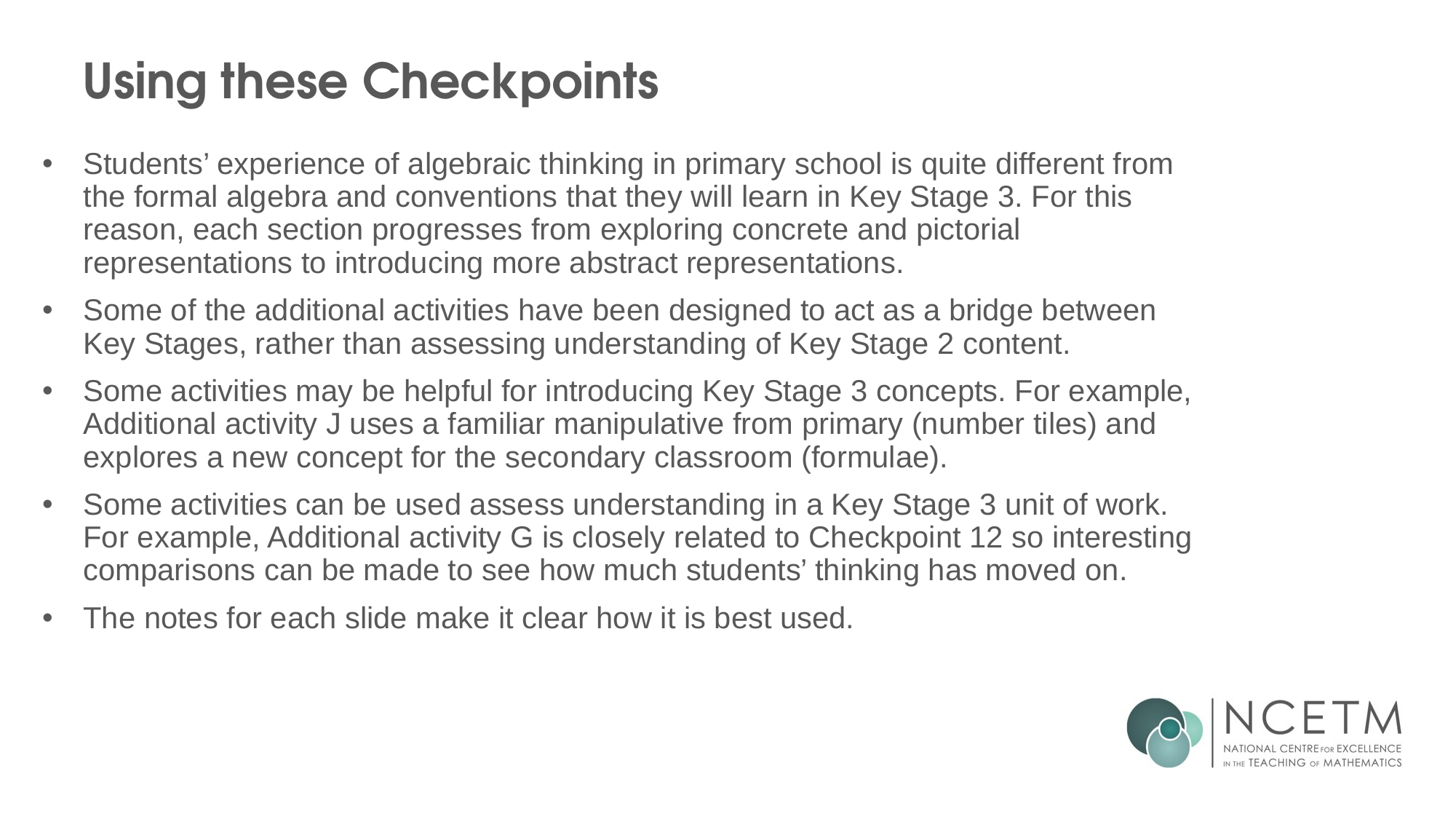

# Using these Checkpoints
Students’ experience of algebraic thinking in primary school is quite different from the formal algebra and conventions that they will learn in Key Stage 3. For this reason, each section progresses from exploring concrete and pictorial representations to introducing more abstract representations.
Some of the additional activities have been designed to act as a bridge between Key Stages, rather than assessing understanding of Key Stage 2 content.
Some activities may be helpful for introducing Key Stage 3 concepts. For example, Additional activity J uses a familiar manipulative from primary (number tiles) and explores a new concept for the secondary classroom (formulae).
Some activities can be used assess understanding in a Key Stage 3 unit of work. For example, Additional activity G is closely related to Checkpoint 12 so interesting comparisons can be made to see how much students’ thinking has moved on.
The notes for each slide make it clear how it is best used.